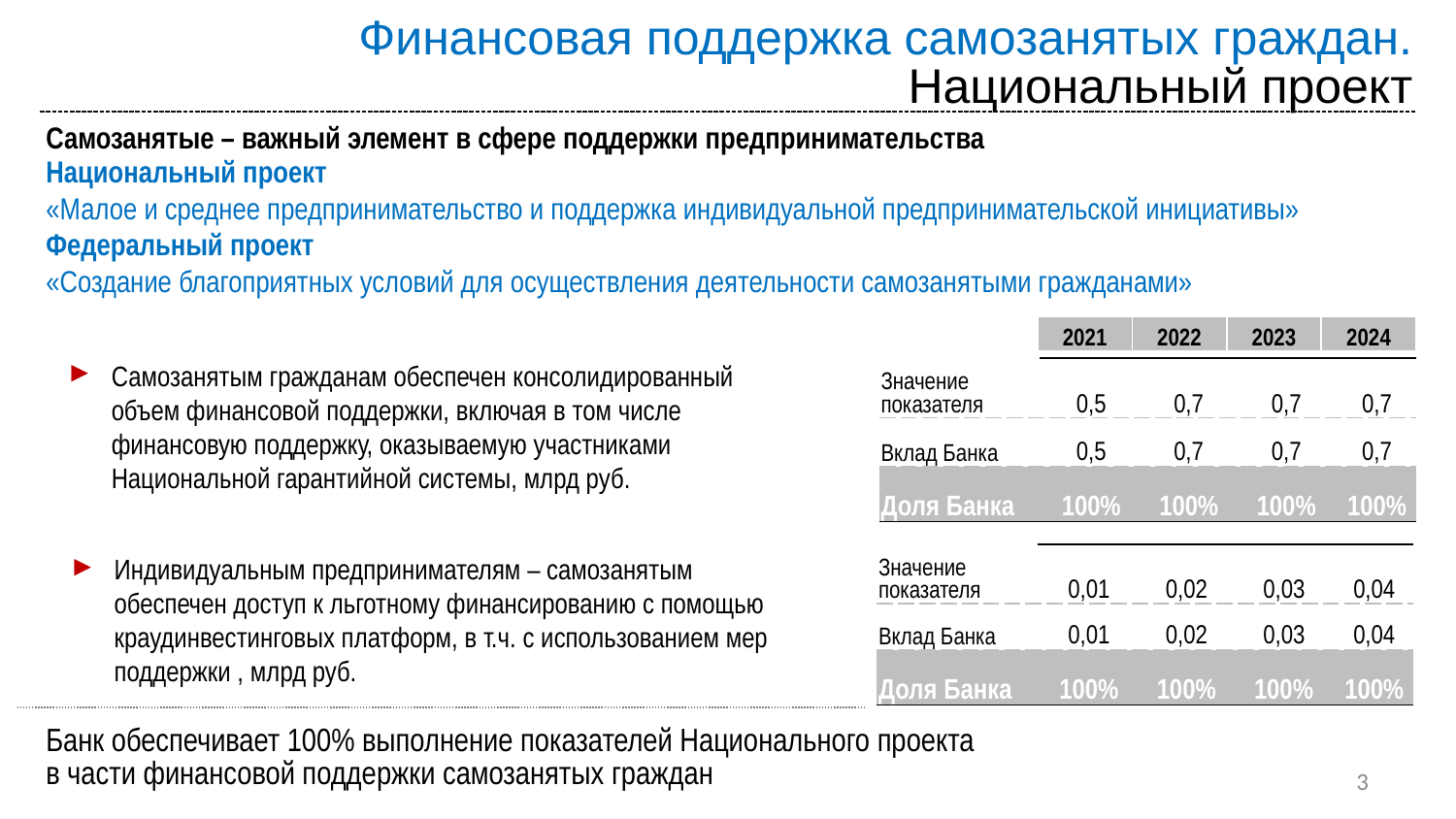

# Финансовая поддержка самозанятых граждан. Национальный проект
Самозанятые – важный элемент в сфере поддержки предпринимательства
Национальный проект
«Малое и среднее предпринимательство и поддержка индивидуальной предпринимательской инициативы»
Федеральный проект
«Создание благоприятных условий для осуществления деятельности самозанятыми гражданами»
| 2021 | 2022 | 2023 | 2024 |
| --- | --- | --- | --- |
Самозанятым гражданам обеспечен консолидированный объем финансовой поддержки, включая в том числе финансовую поддержку, оказываемую участниками Национальной гарантийной системы, млрд руб.
| Значение показателя | 0,5 | 0,7 | 0,7 | 0,7 |
| --- | --- | --- | --- | --- |
| Вклад Банка | 0,5 | 0,7 | 0,7 | 0,7 |
| Доля Банка | 100% | 100% | 100% | 100% |
Индивидуальным предпринимателям – самозанятым  обеспечен доступ к льготному финансированию с помощью краудинвестинговых платформ, в т.ч. с использованием мер поддержки , млрд руб.
| Значение показателя | 0,01 | 0,02 | 0,03 | 0,04 |
| --- | --- | --- | --- | --- |
| Вклад Банка | 0,01 | 0,02 | 0,03 | 0,04 |
| Доля Банка | 100% | 100% | 100% | 100% |
Банк обеспечивает 100% выполнение показателей Национального проекта
в части финансовой поддержки самозанятых граждан
3